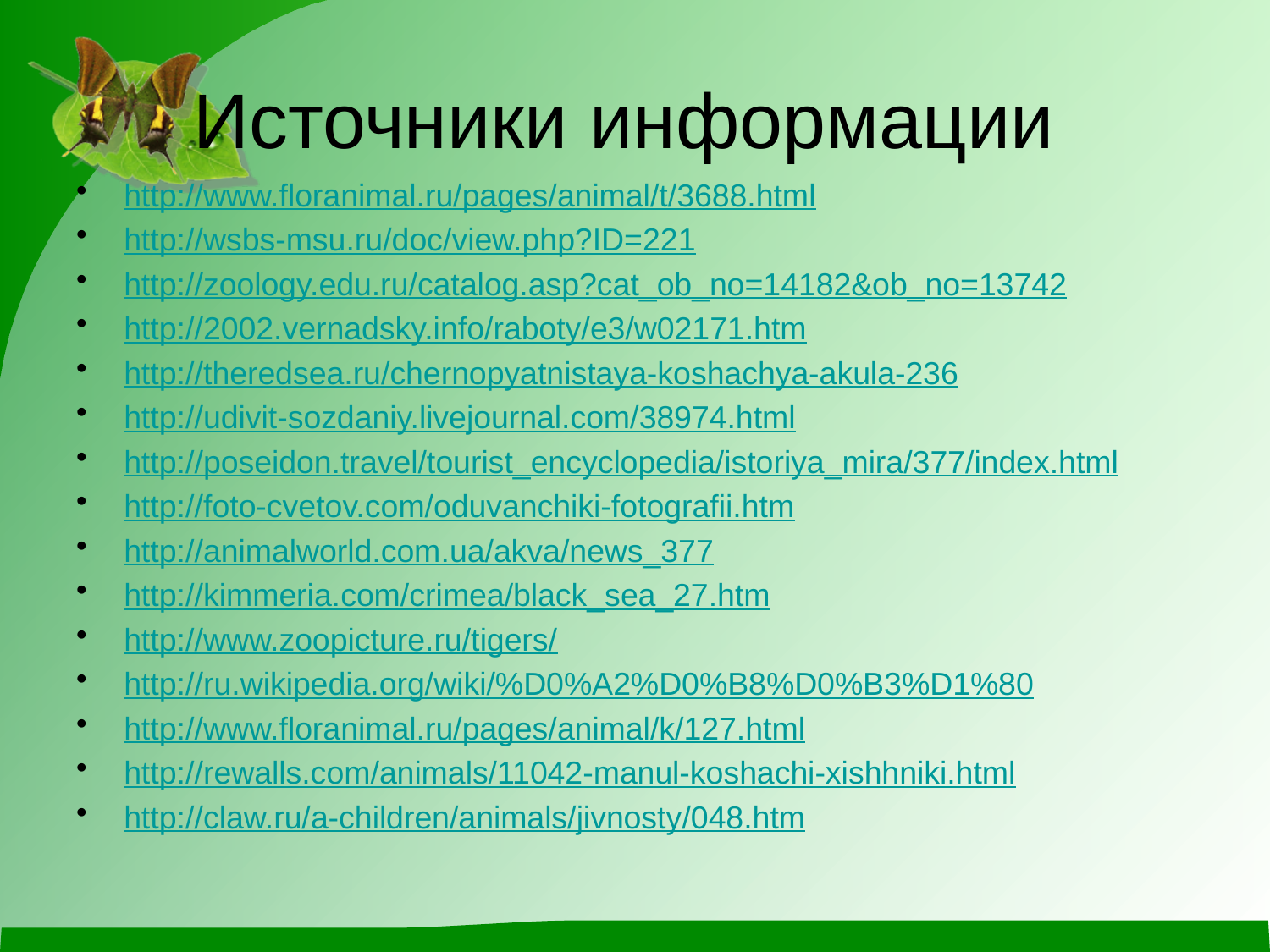

# Источники информации
http://www.floranimal.ru/pages/animal/t/3688.html
http://wsbs-msu.ru/doc/view.php?ID=221
http://zoology.edu.ru/catalog.asp?cat_ob_no=14182&ob_no=13742
http://2002.vernadsky.info/raboty/e3/w02171.htm
http://theredsea.ru/chernopyatnistaya-koshachya-akula-236
http://udivit-sozdaniy.livejournal.com/38974.html
http://poseidon.travel/tourist_encyclopedia/istoriya_mira/377/index.html
http://foto-cvetov.com/oduvanchiki-fotografii.htm
http://animalworld.com.ua/akva/news_377
http://kimmeria.com/crimea/black_sea_27.htm
http://www.zoopicture.ru/tigers/
http://ru.wikipedia.org/wiki/%D0%A2%D0%B8%D0%B3%D1%80
http://www.floranimal.ru/pages/animal/k/127.html
http://rewalls.com/animals/11042-manul-koshachi-xishhniki.html
http://claw.ru/a-children/animals/jivnosty/048.htm